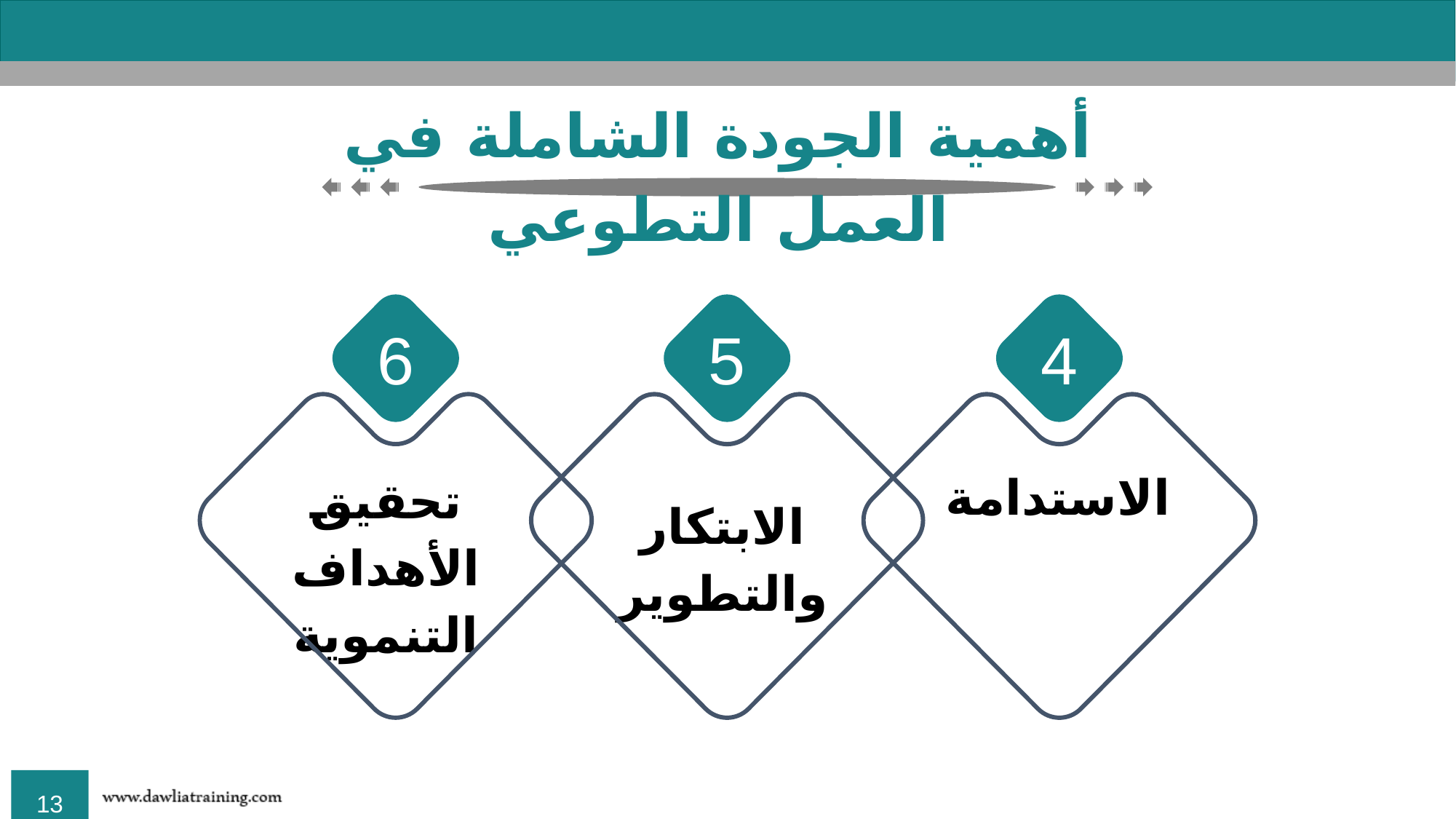

أهمية الجودة الشاملة في العمل التطوعي

6

تحقيق الأهداف التنموية
5

الابتكار والتطوير
4

الاستدامة